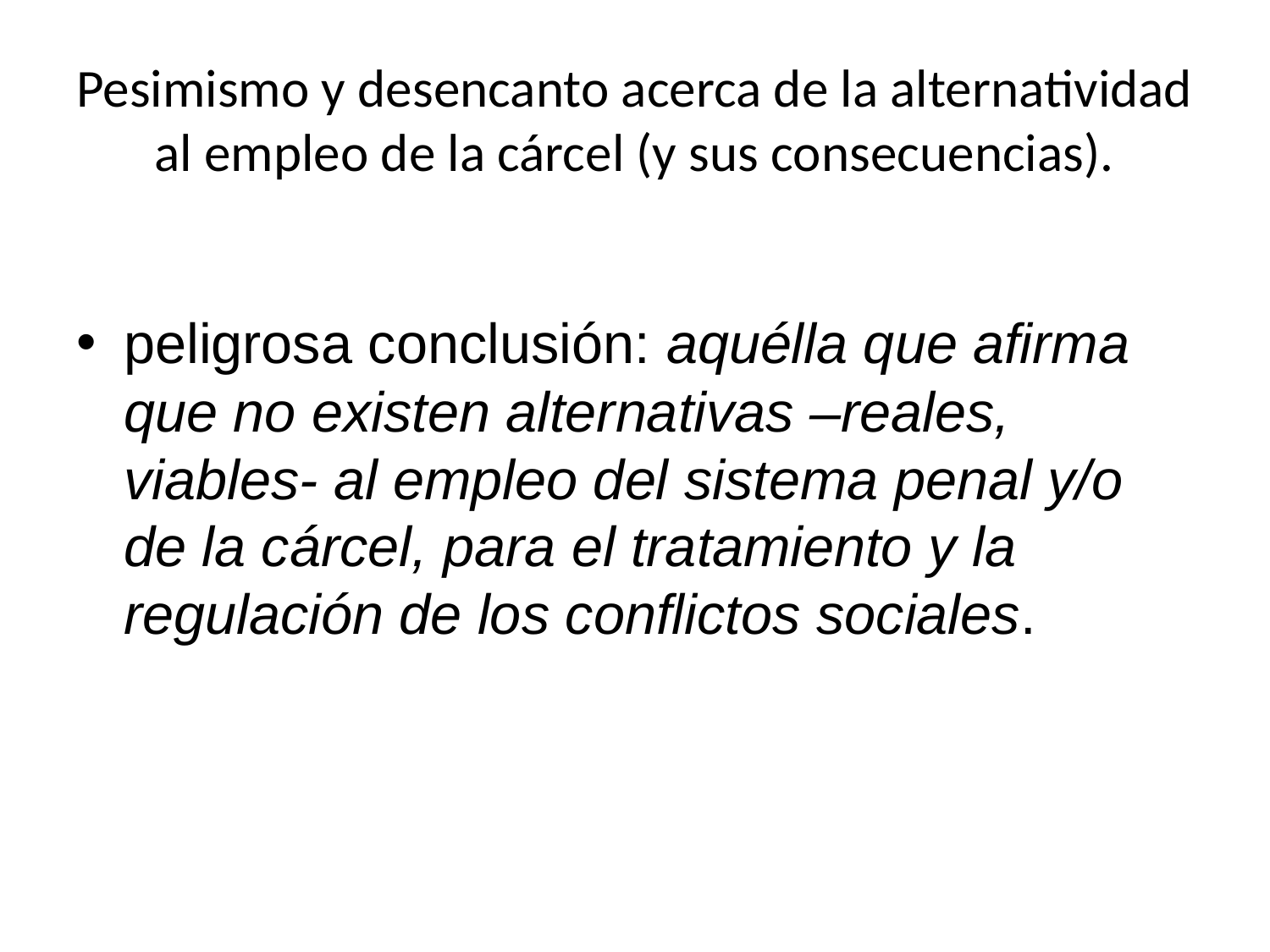

# Pesimismo y desencanto acerca de la alternatividad al empleo de la cárcel (y sus consecuencias).

peligrosa conclusión: aquélla que afirma que no existen alternativas –reales, viables- al empleo del sistema penal y/o de la cárcel, para el tratamiento y la regulación de los conflictos sociales.